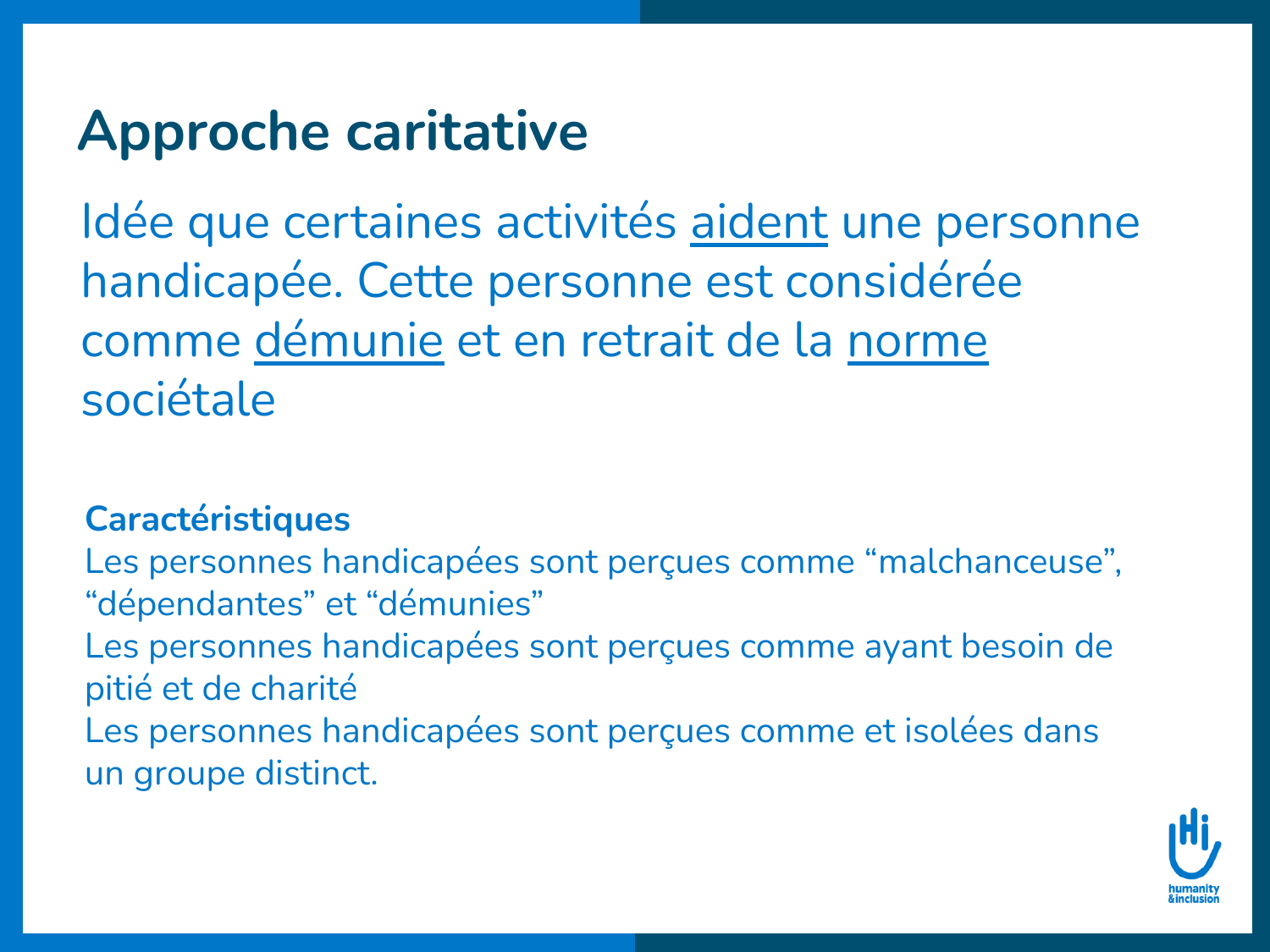

# Approche caritative
Idée que certaines activités aident une personne handicapée. Cette personne est considérée comme démunie et en retrait de la norme sociétale

Caractéristiques
Les personnes handicapées sont perçues comme “malchanceuse”, “dépendantes” et “démunies”
Les personnes handicapées sont perçues comme ayant besoin de pitié et de charité
Les personnes handicapées sont perçues comme et isolées dans un groupe distinct.